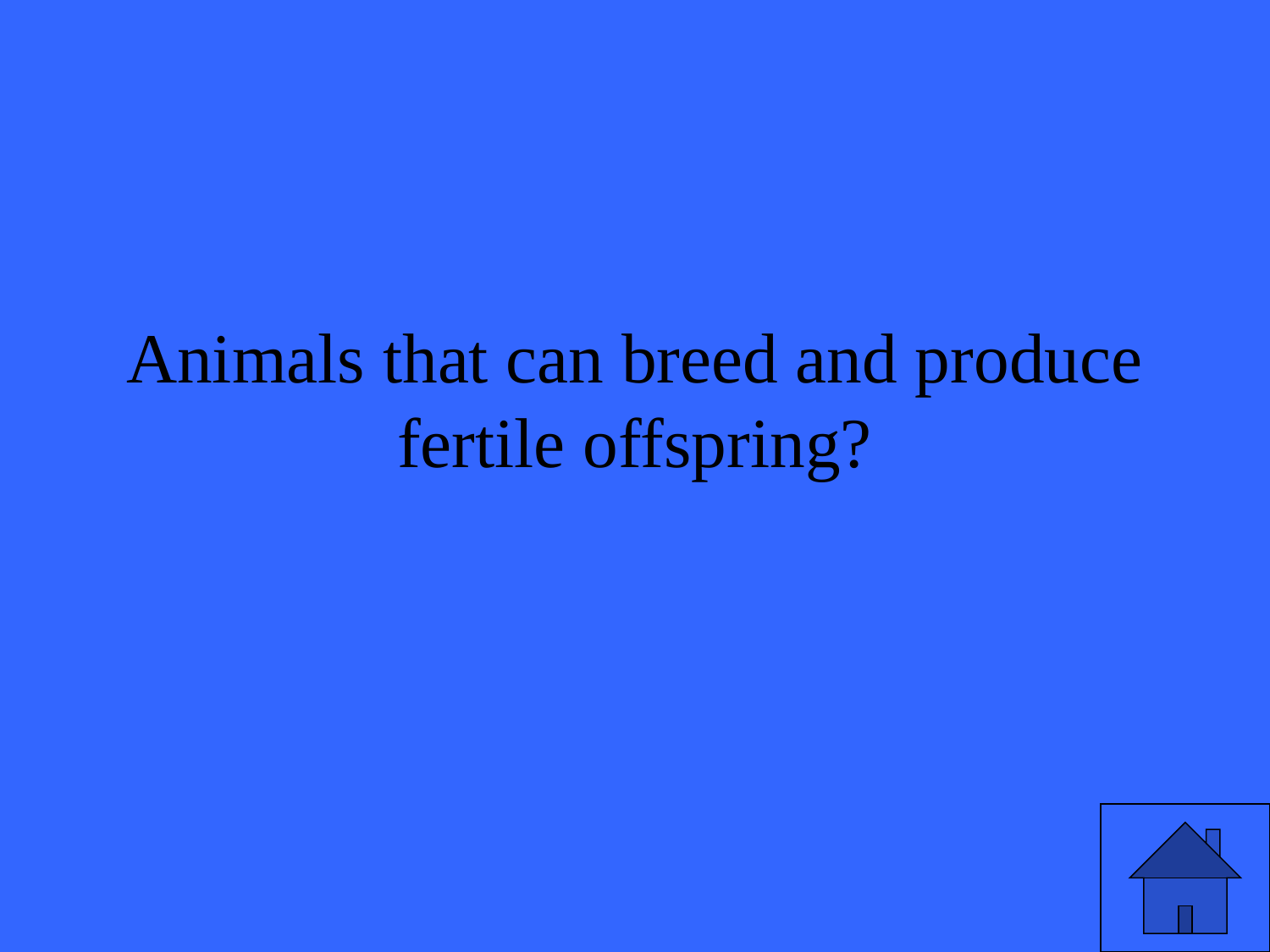

# Animals that can breed and produce fertile offspring?